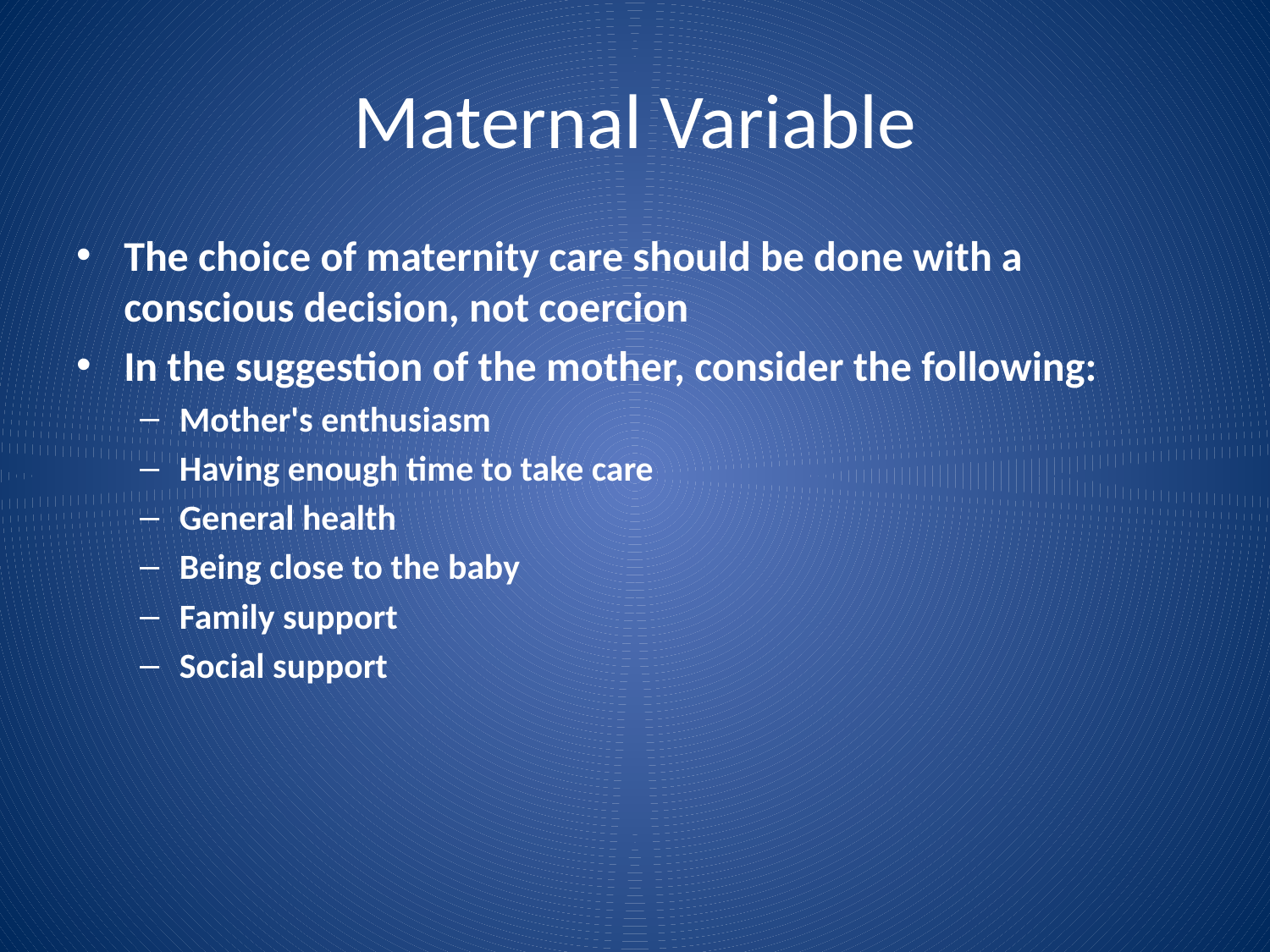

# Maternal Variable
The choice of maternity care should be done with a conscious decision, not coercion
In the suggestion of the mother, consider the following:
Mother's enthusiasm
Having enough time to take care
General health
Being close to the baby
Family support
Social support